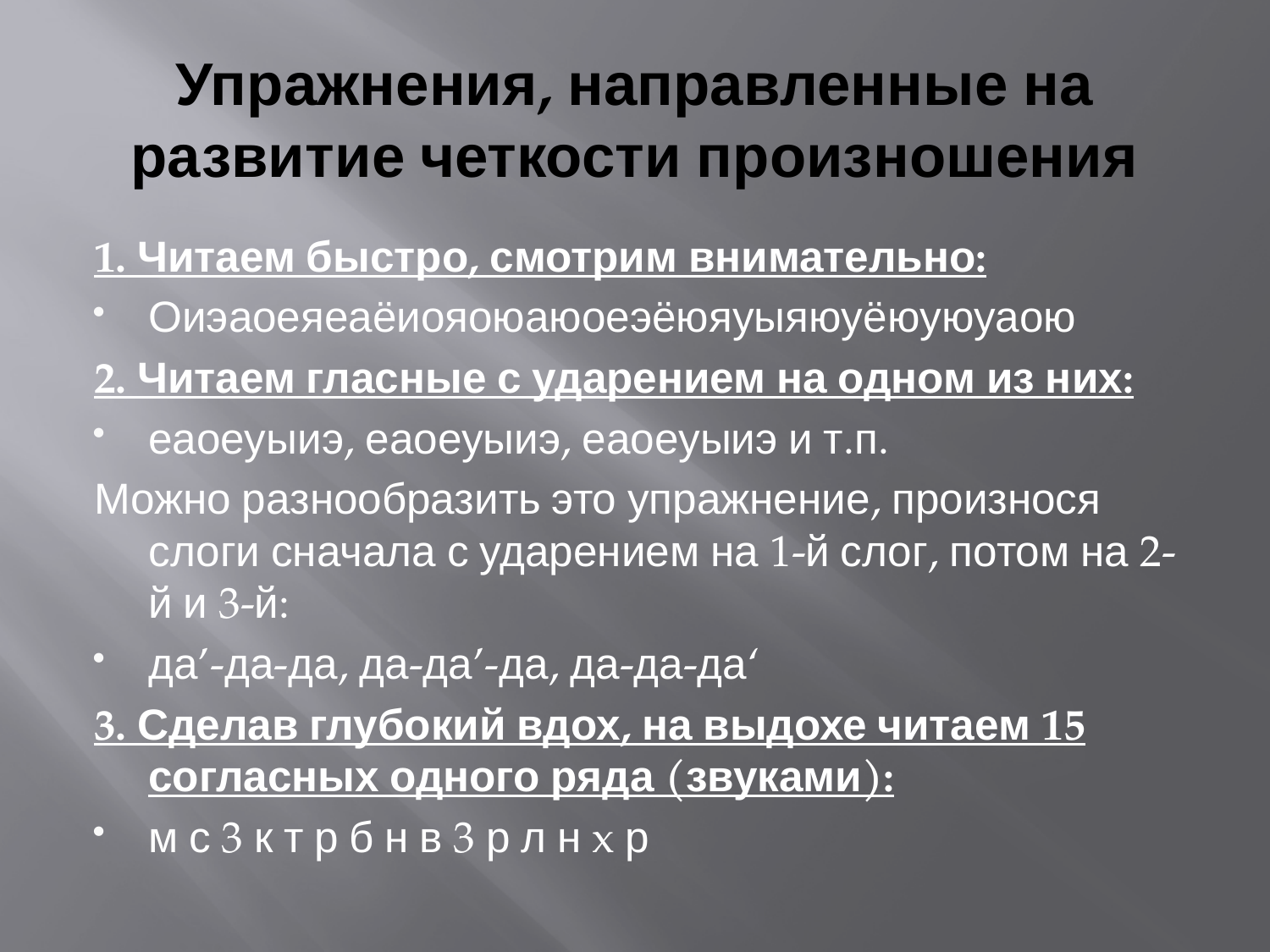

# Упражнения, направленные на развитие четкости произношения
1. Читаем быстро, смотрим внимательно:
Оиэаоеяеаёиояоюаюоеэёюяуыяюуёюуюуаою
2. Читаем гласные с ударением на одном из них:
еаоеуыиэ, еаоеуыиэ, еаоеуыиэ и т.п.
Можно разнообразить это упражнение, произнося слоги сначала с ударением на 1-й слог, потом на 2-й и 3-й:
да’-да-да, да-да’-да, да-да-да‘
3. Сделав глубокий вдох, на выдохе читаем 15 согласных одного ряда (звуками):
м с 3 к т р б н в 3 р л н x р